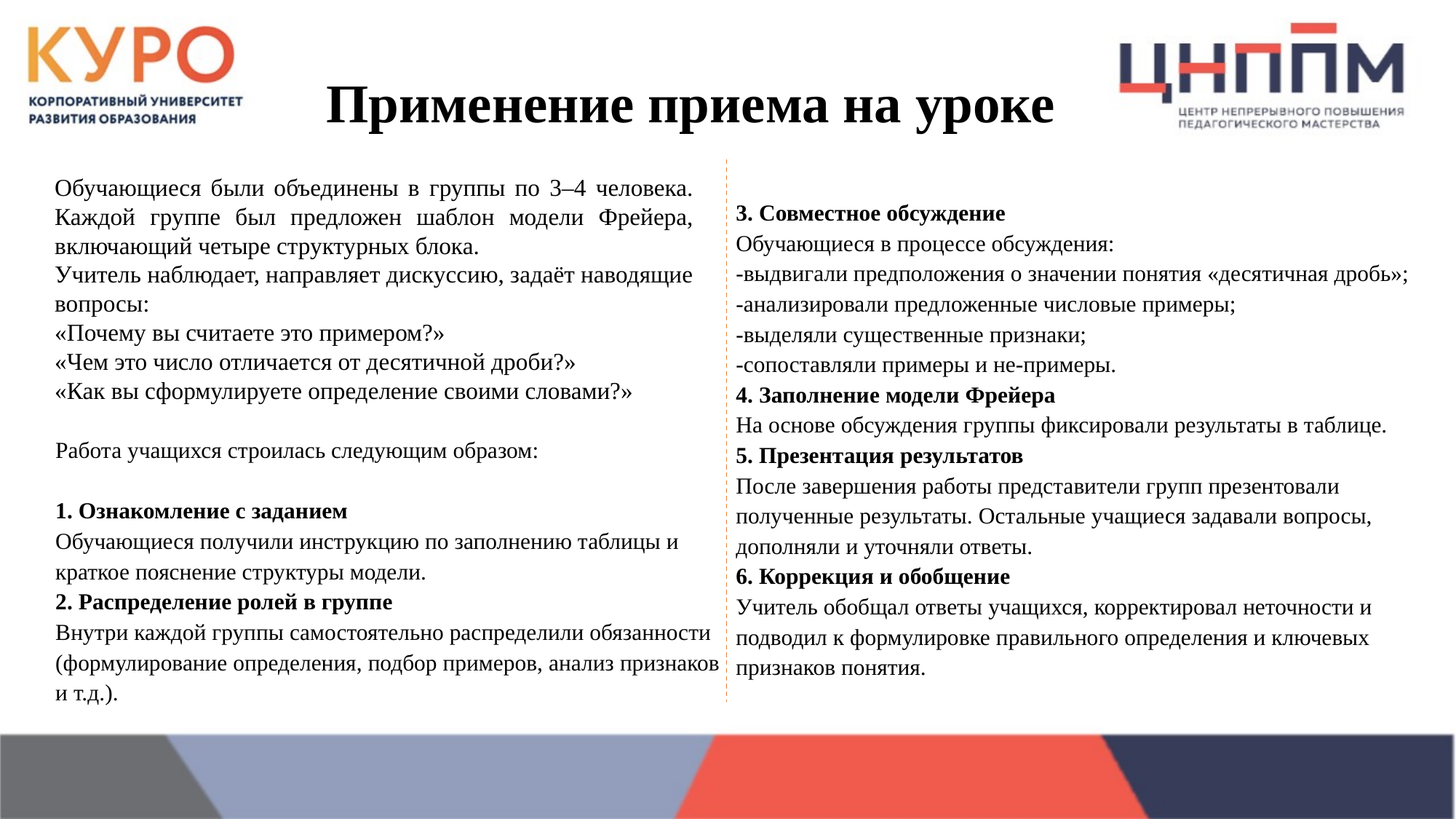

# Применение приема на уроке

Работа учащихся строилась следующим образом:
1. Ознакомление с заданием
Обучающиеся получили инструкцию по заполнению таблицы и краткое пояснение структуры модели.
2. Распределение ролей в группе
Внутри каждой группы самостоятельно распределили обязанности (формулирование определения, подбор примеров, анализ признаков и т.д.).

3. Совместное обсуждение
Обучающиеся в процессе обсуждения:
-выдвигали предположения о значении понятия «десятичная дробь»;
-анализировали предложенные числовые примеры;
-выделяли существенные признаки;
-сопоставляли примеры и не-примеры.
4. Заполнение модели Фрейера
На основе обсуждения группы фиксировали результаты в таблице.
5. Презентация результатов
После завершения работы представители групп презентовали полученные результаты. Остальные учащиеся задавали вопросы, дополняли и уточняли ответы.
6. Коррекция и обобщение
Учитель обобщал ответы учащихся, корректировал неточности и подводил к формулировке правильного определения и ключевых признаков понятия.

Обучающиеся были объединены в группы по 3–4 человека. Каждой группе был предложен шаблон модели Фрейера, включающий четыре структурных блока.
Учитель наблюдает, направляет дискуссию, задаёт наводящие вопросы:
«Почему вы считаете это примером?»
«Чем это число отличается от десятичной дроби?»
«Как вы сформулируете определение своими словами?»